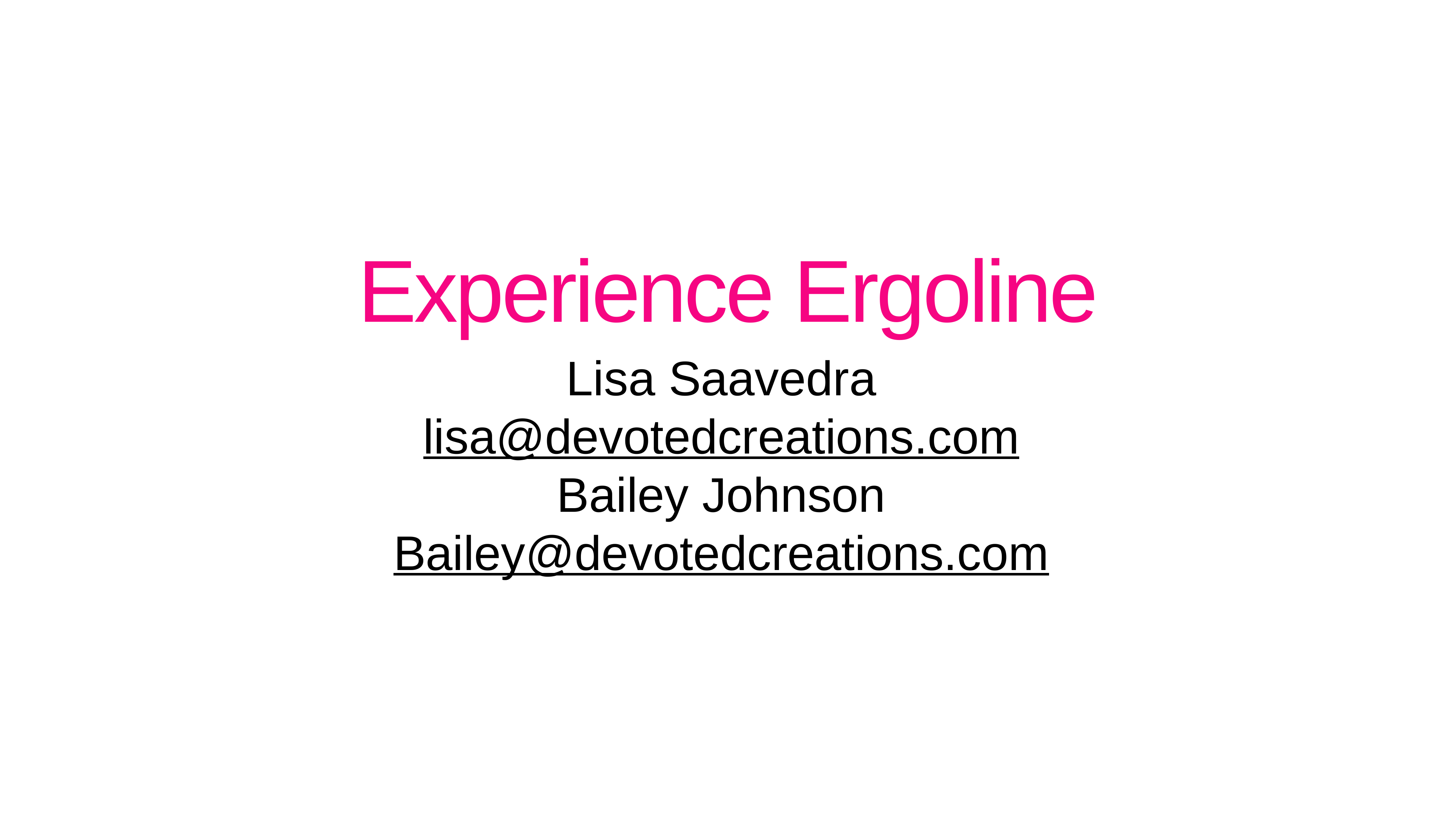

# Experience Ergoline
Lisa Saavedra
lisa@devotedcreations.com
Bailey Johnson
Bailey@devotedcreations.com